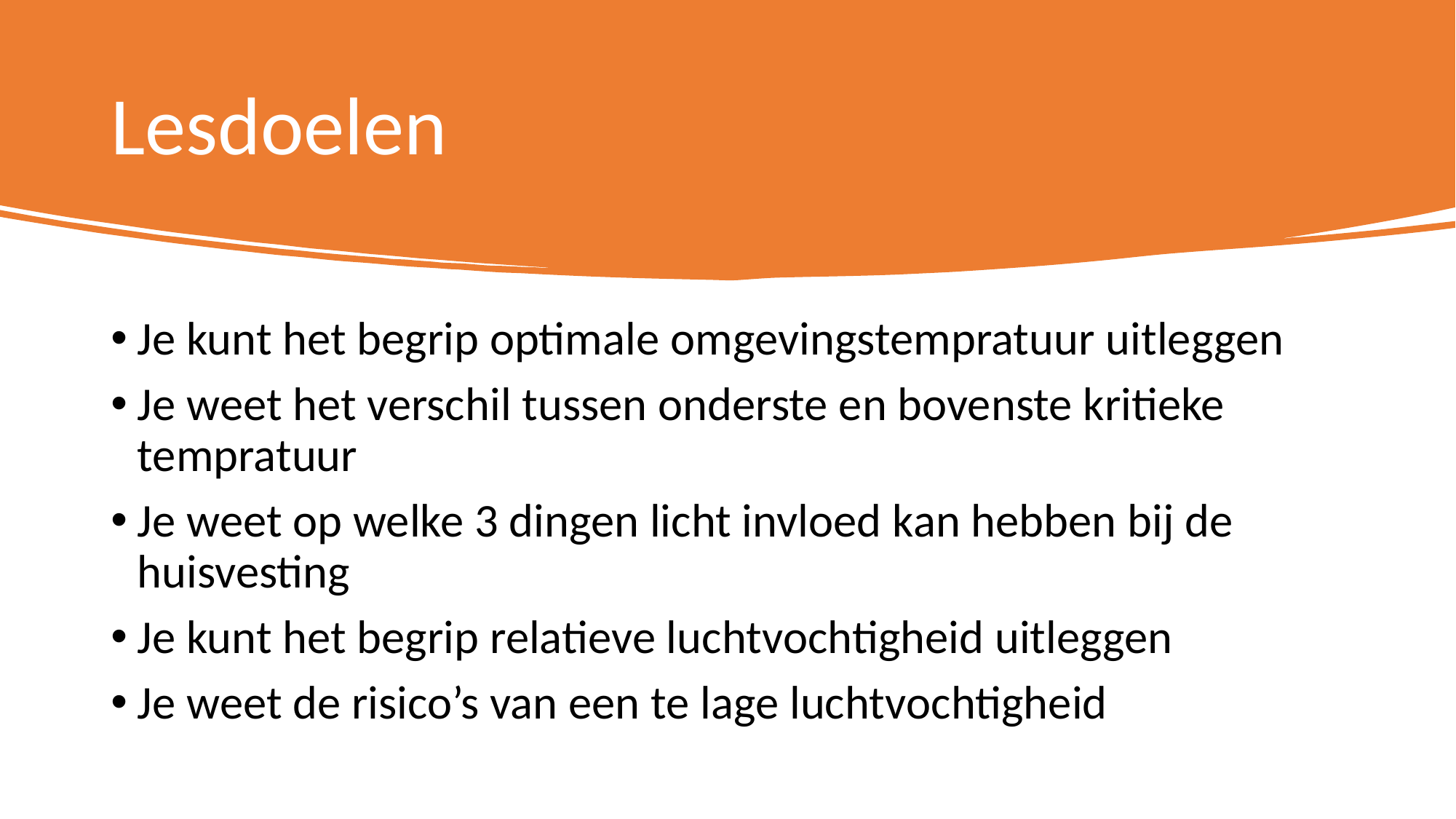

# Lesdoelen
Je kunt het begrip optimale omgevingstempratuur uitleggen
Je weet het verschil tussen onderste en bovenste kritieke tempratuur
Je weet op welke 3 dingen licht invloed kan hebben bij de huisvesting
Je kunt het begrip relatieve luchtvochtigheid uitleggen
Je weet de risico’s van een te lage luchtvochtigheid